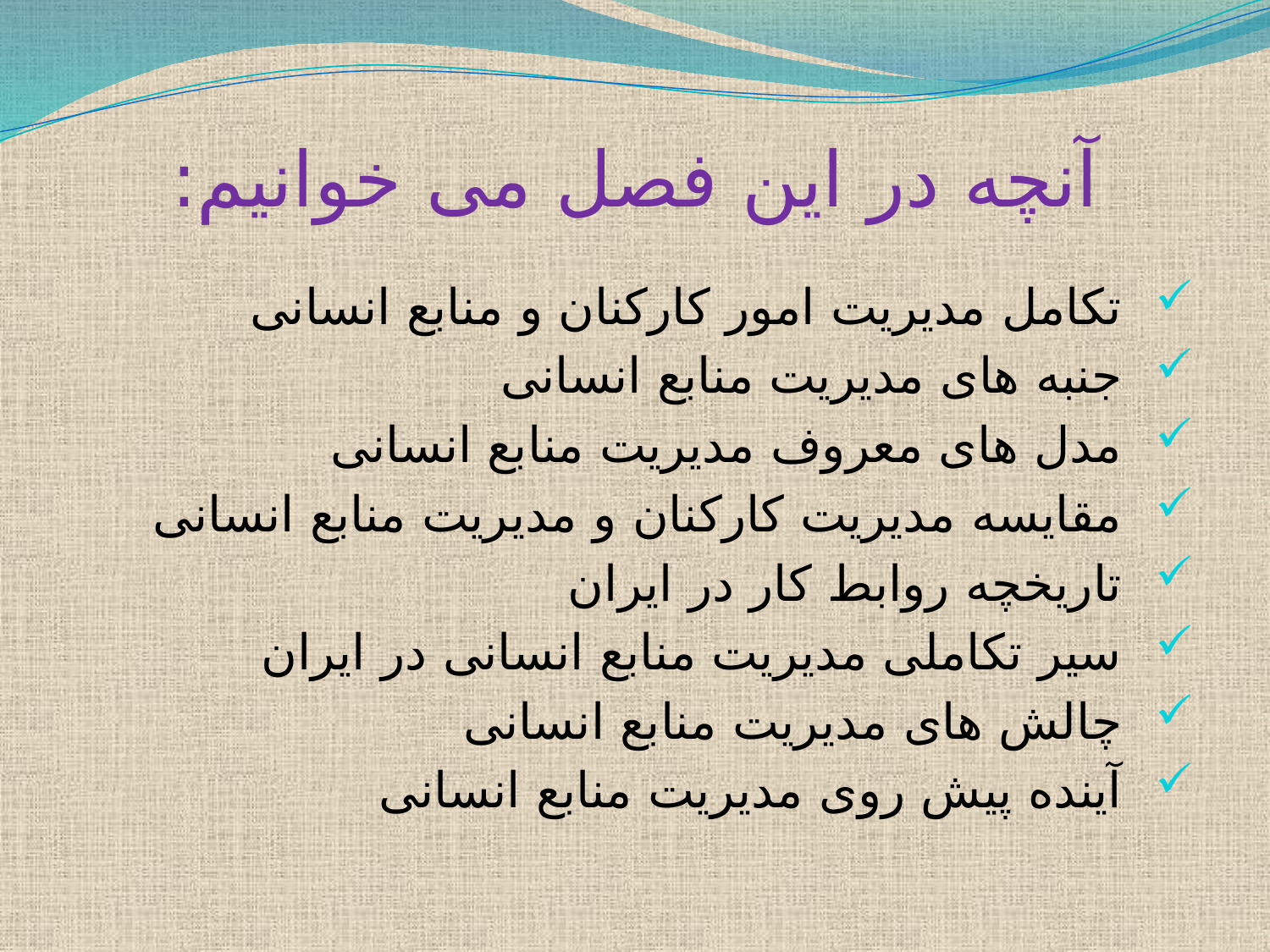

# آنچه در این فصل می خوانیم:
تکامل مدیریت امور کارکنان و منابع انسانی
جنبه های مدیریت منابع انسانی
مدل های معروف مدیریت منابع انسانی
مقایسه مدیریت کارکنان و مدیریت منابع انسانی
تاریخچه روابط کار در ایران
سیر تکاملی مدیریت منابع انسانی در ایران
چالش های مدیریت منابع انسانی
آینده پیش روی مدیریت منابع انسانی